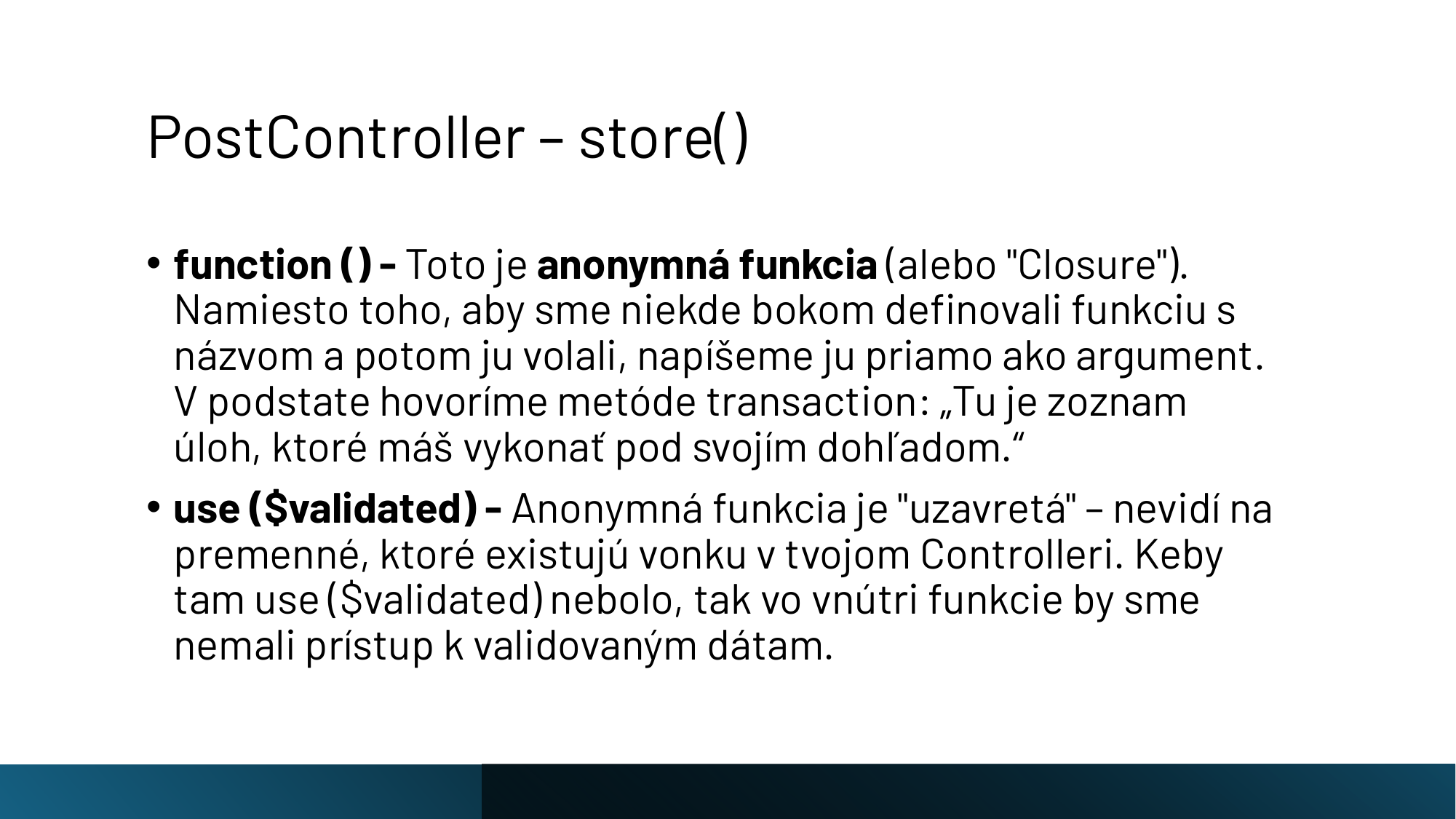

# PostController – store()
function () - Toto je anonymná funkcia (alebo "Closure"). Namiesto toho, aby sme niekde bokom definovali funkciu s názvom a potom ju volali, napíšeme ju priamo ako argument. V podstate hovoríme metóde transaction: „Tu je zoznam úloh, ktoré máš vykonať pod svojím dohľadom.“
use ($validated) - Anonymná funkcia je "uzavretá" – nevidí na premenné, ktoré existujú vonku v tvojom Controlleri. Keby tam use ($validated) nebolo, tak vo vnútri funkcie by sme nemali prístup k validovaným dátam.